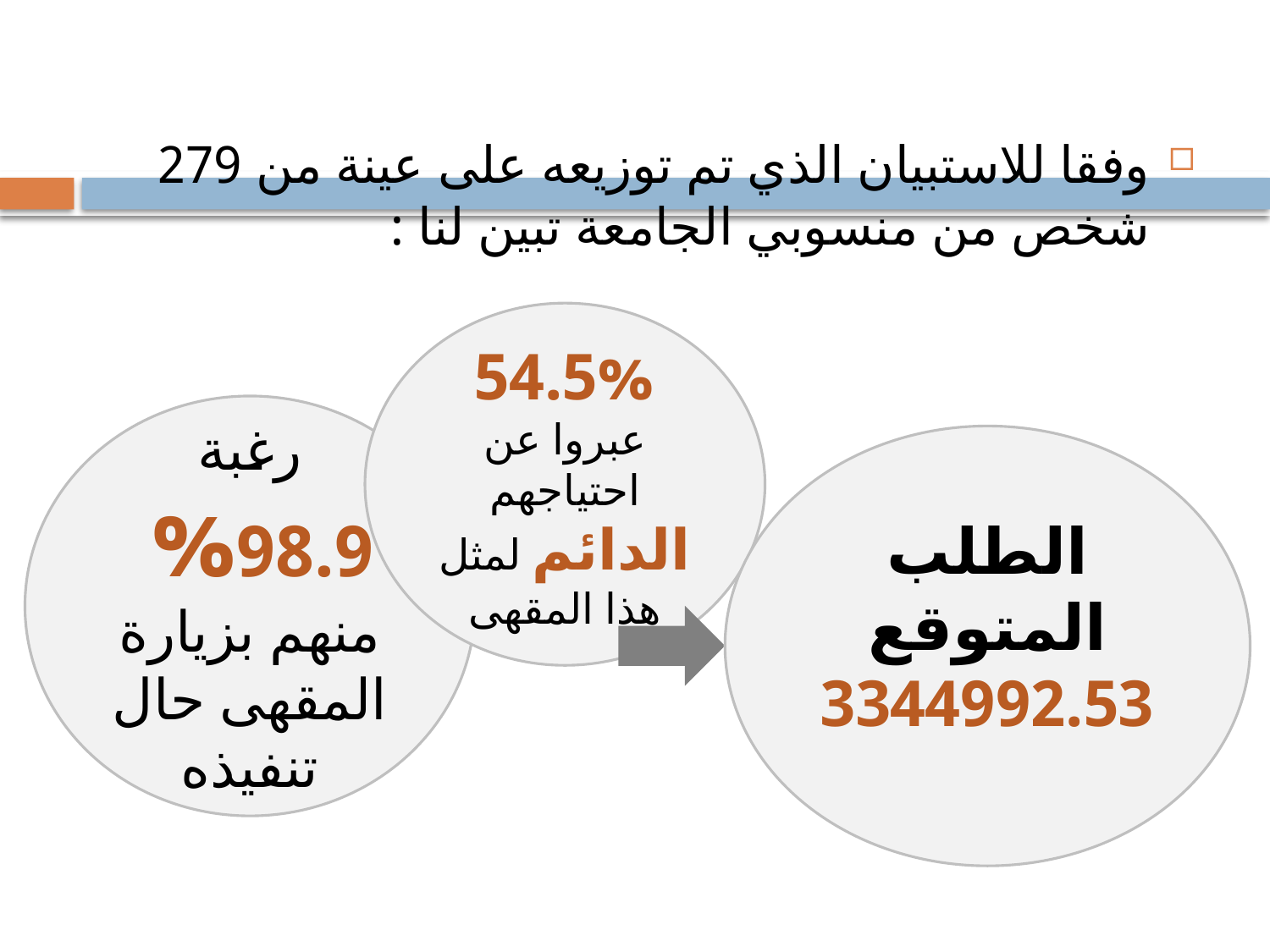

وفقا للاستبيان الذي تم توزيعه على عينة من 279 شخص من منسوبي الجامعة تبين لنا :
54.5% عبروا عن احتياجهم الدائم لمثل هذا المقهى
رغبة 98.9%
منهم بزيارة المقهى حال تنفيذه
الطلب المتوقع
3344992.53